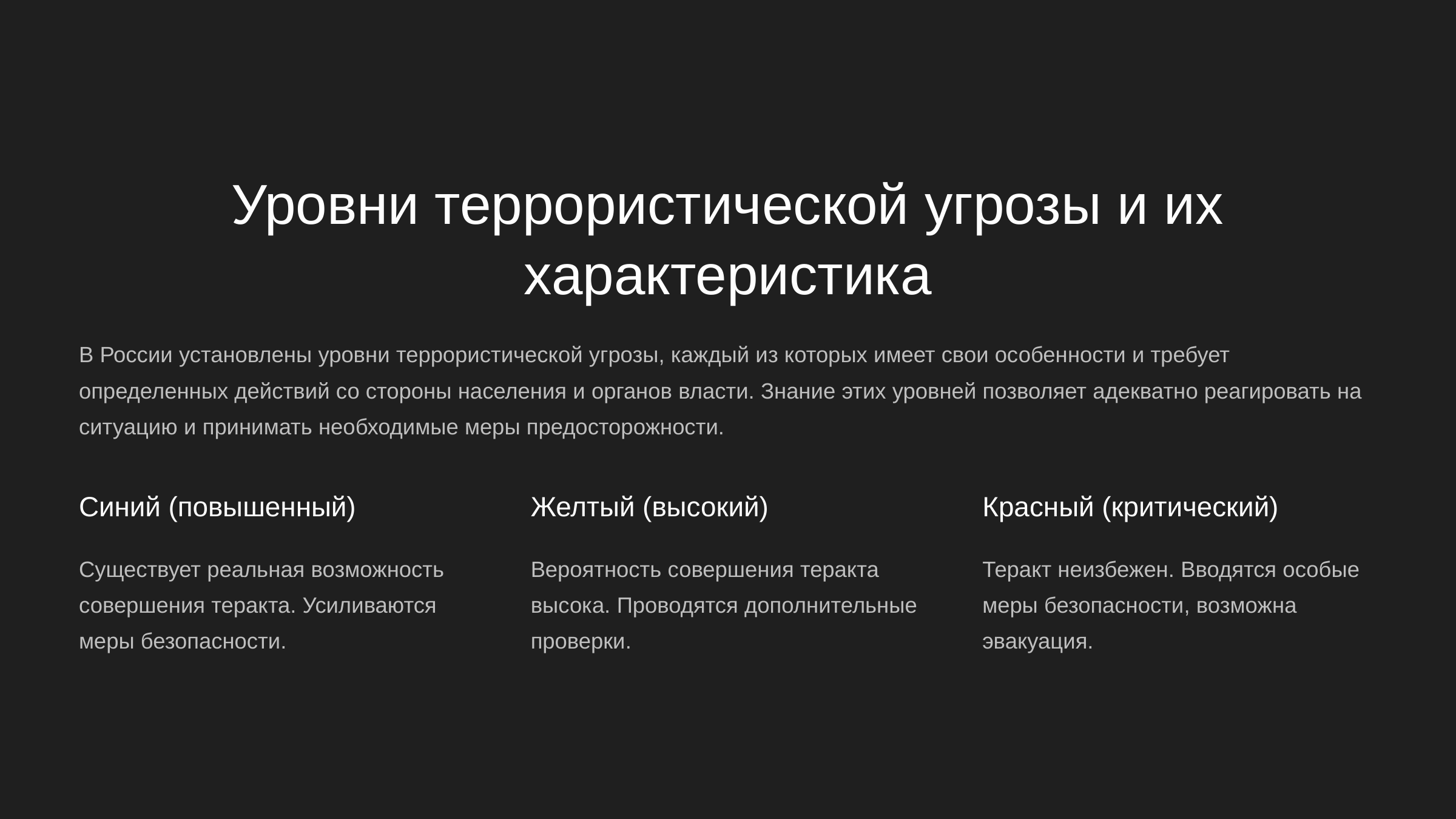

newUROKI.net
Уровни террористической угрозы и их характеристика
В России установлены уровни террористической угрозы, каждый из которых имеет свои особенности и требует определенных действий со стороны населения и органов власти. Знание этих уровней позволяет адекватно реагировать на ситуацию и принимать необходимые меры предосторожности.
Синий (повышенный)
Желтый (высокий)
Красный (критический)
Существует реальная возможность совершения теракта. Усиливаются меры безопасности.
Вероятность совершения теракта высока. Проводятся дополнительные проверки.
Теракт неизбежен. Вводятся особые меры безопасности, возможна эвакуация.